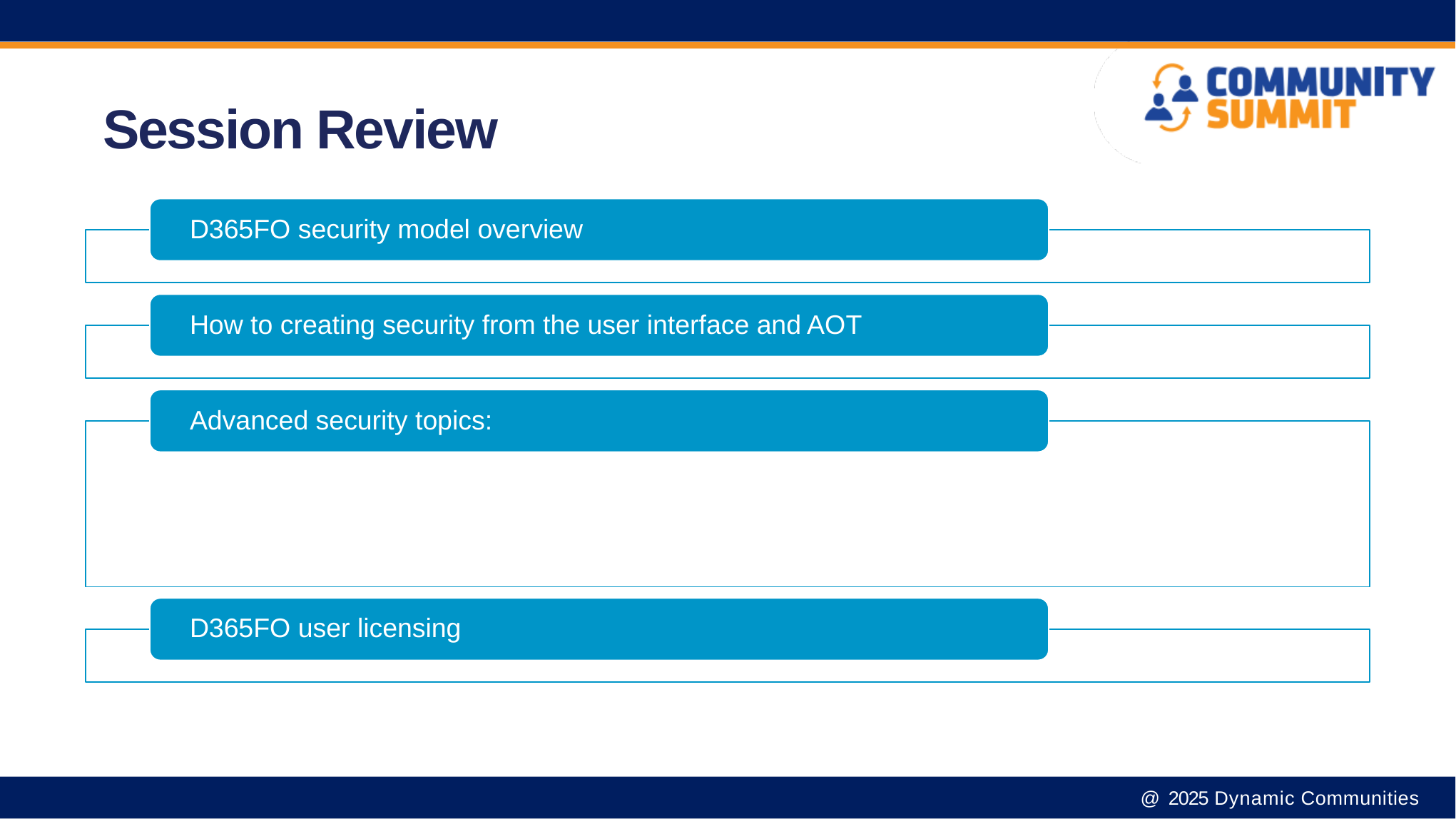

# Session Review
D365FO security model overview
How to creating security from the user interface and AOT
Extensible Data Security
Table Permission Framework
Entra ID Group Security
Advanced security topics:
D365FO user licensing